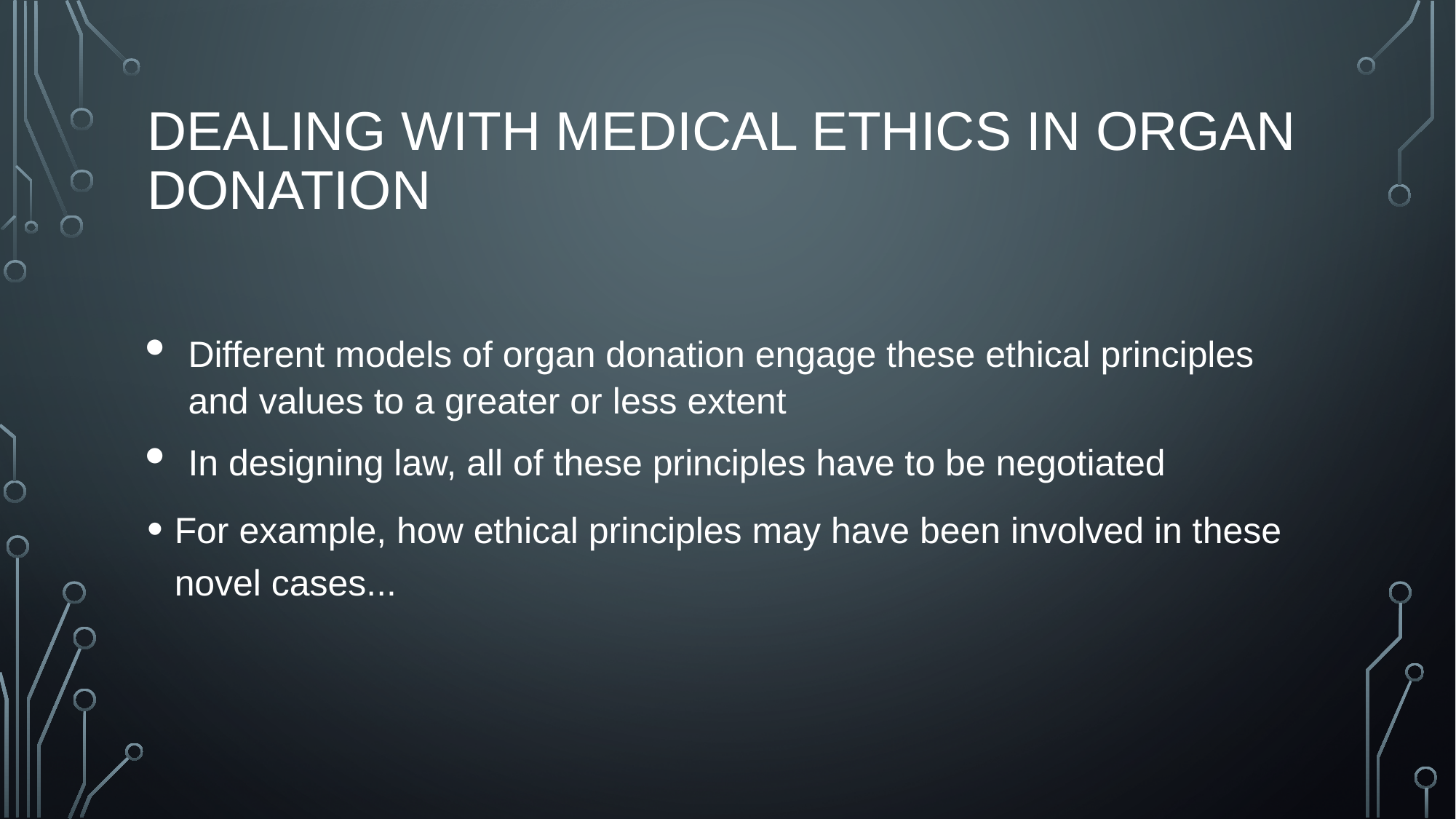

# Dealing with medical ethics in organ donation
Different models of organ donation engage these ethical principles and values to a greater or less extent
In designing law, all of these principles have to be negotiated
For example, how ethical principles may have been involved in these novel cases...